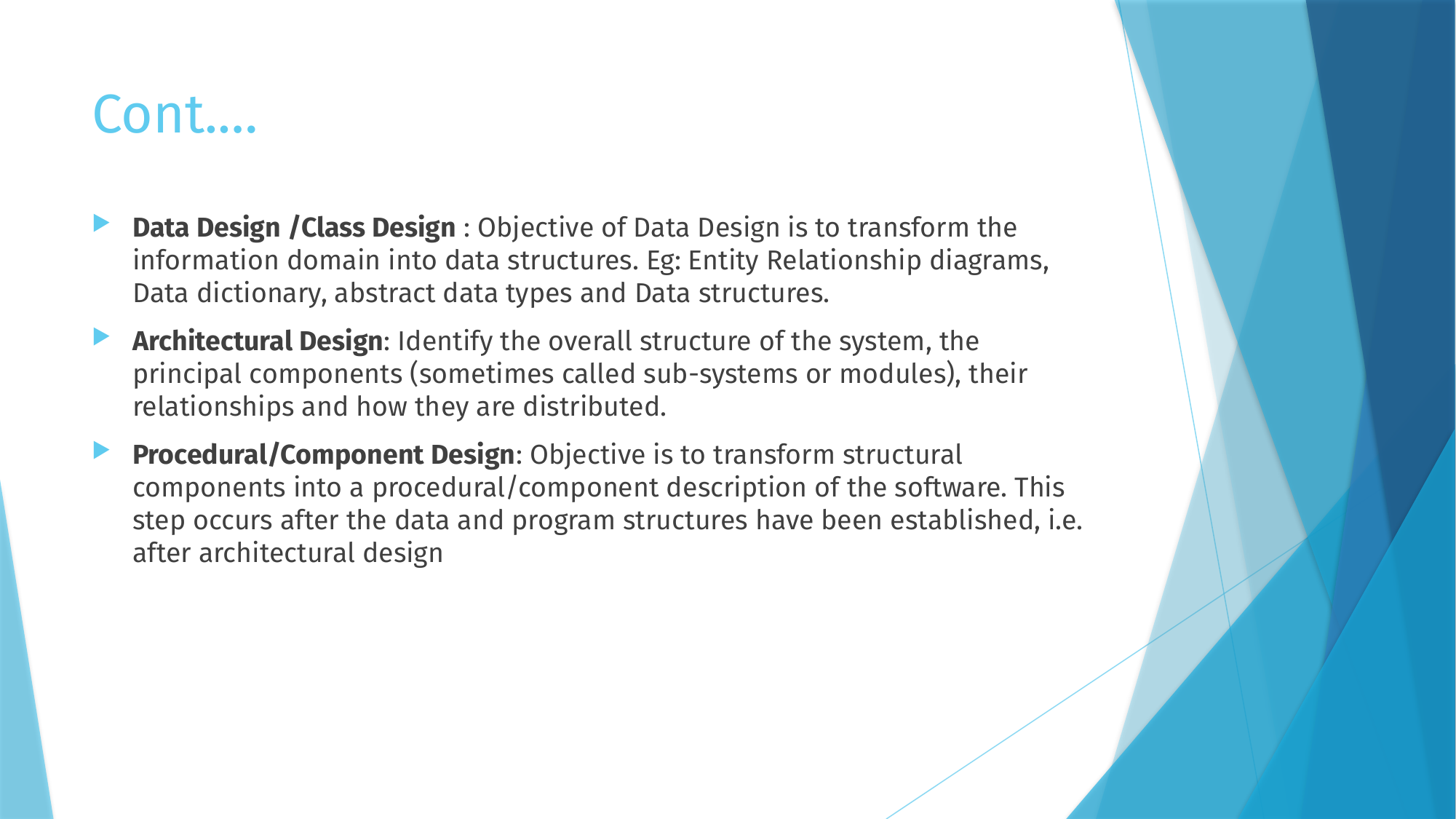

# Cont.…
Data Design /Class Design : Objective of Data Design is to transform the information domain into data structures. Eg: Entity Relationship diagrams, Data dictionary, abstract data types and Data structures.
Architectural Design: Identify the overall structure of the system, the principal components (sometimes called sub-systems or modules), their relationships and how they are distributed.
Procedural/Component Design: Objective is to transform structural components into a procedural/component description of the software. This step occurs after the data and program structures have been established, i.e. after architectural design